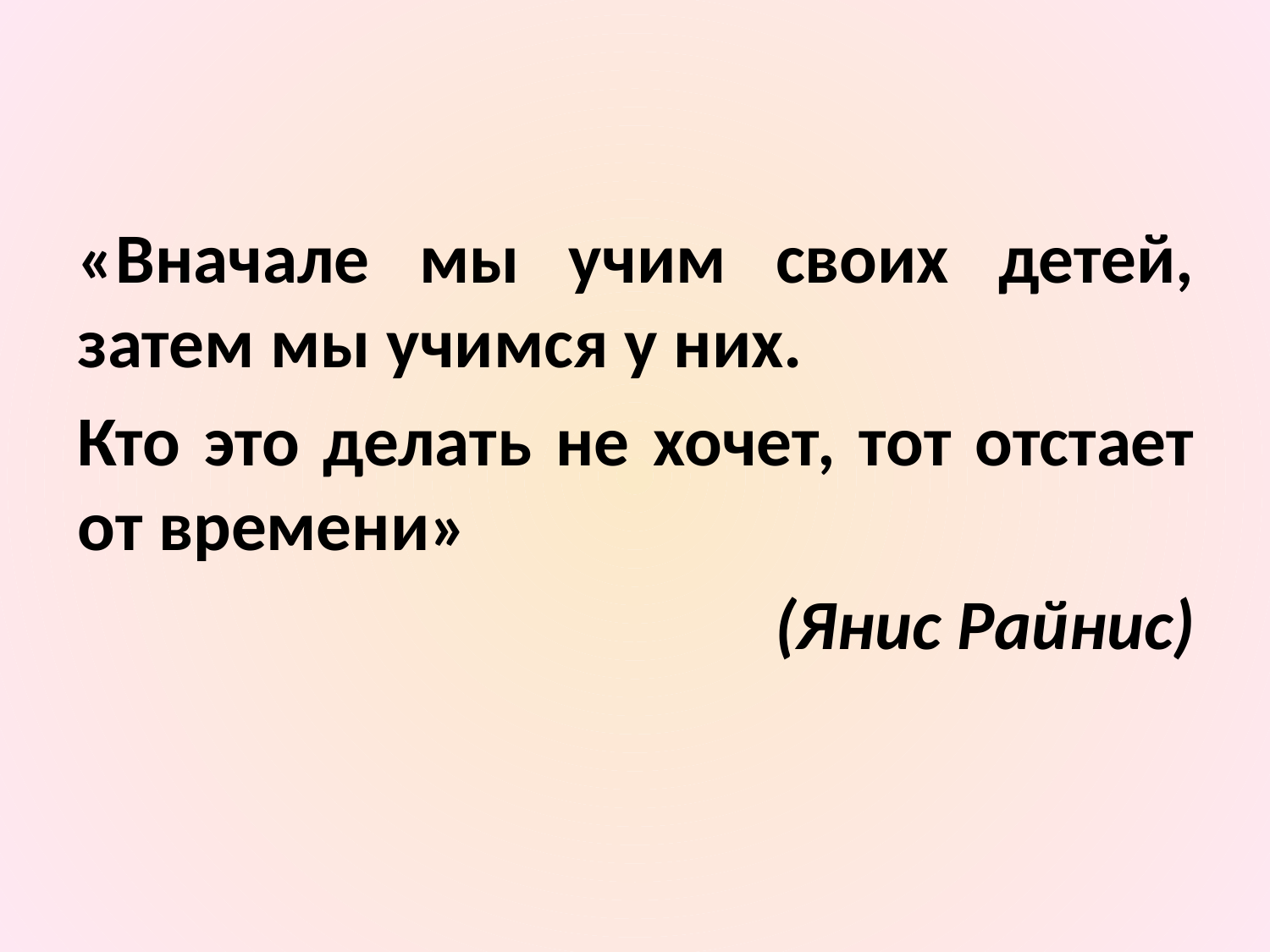

«Вначале мы учим своих детей, затем мы учимся у них.
Кто это делать не хочет, тот отстает от времени»
(Янис Райнис)